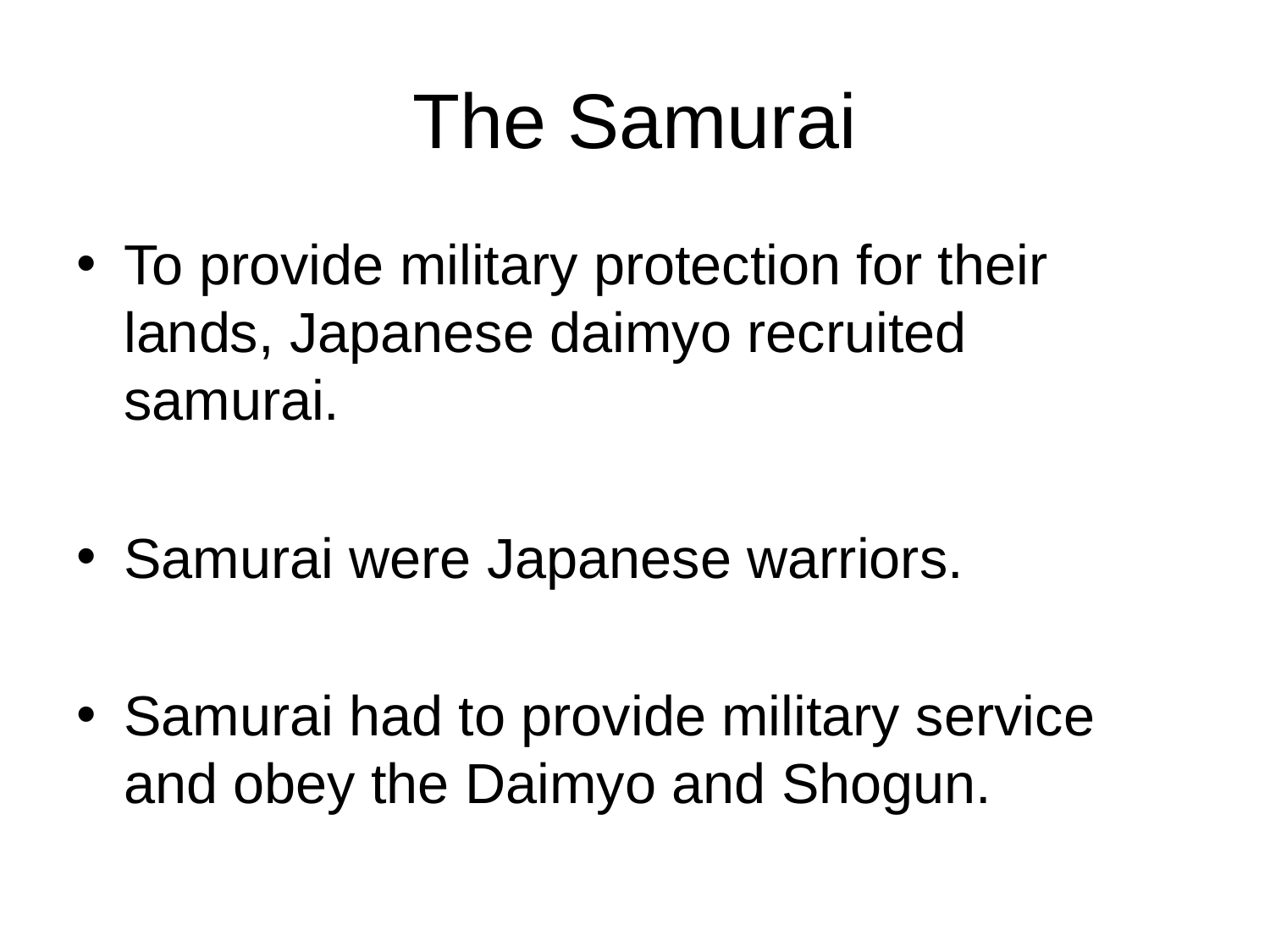

# The Samurai
To provide military protection for their lands, Japanese daimyo recruited samurai.

Samurai were Japanese warriors.

Samurai had to provide military service and obey the Daimyo and Shogun.